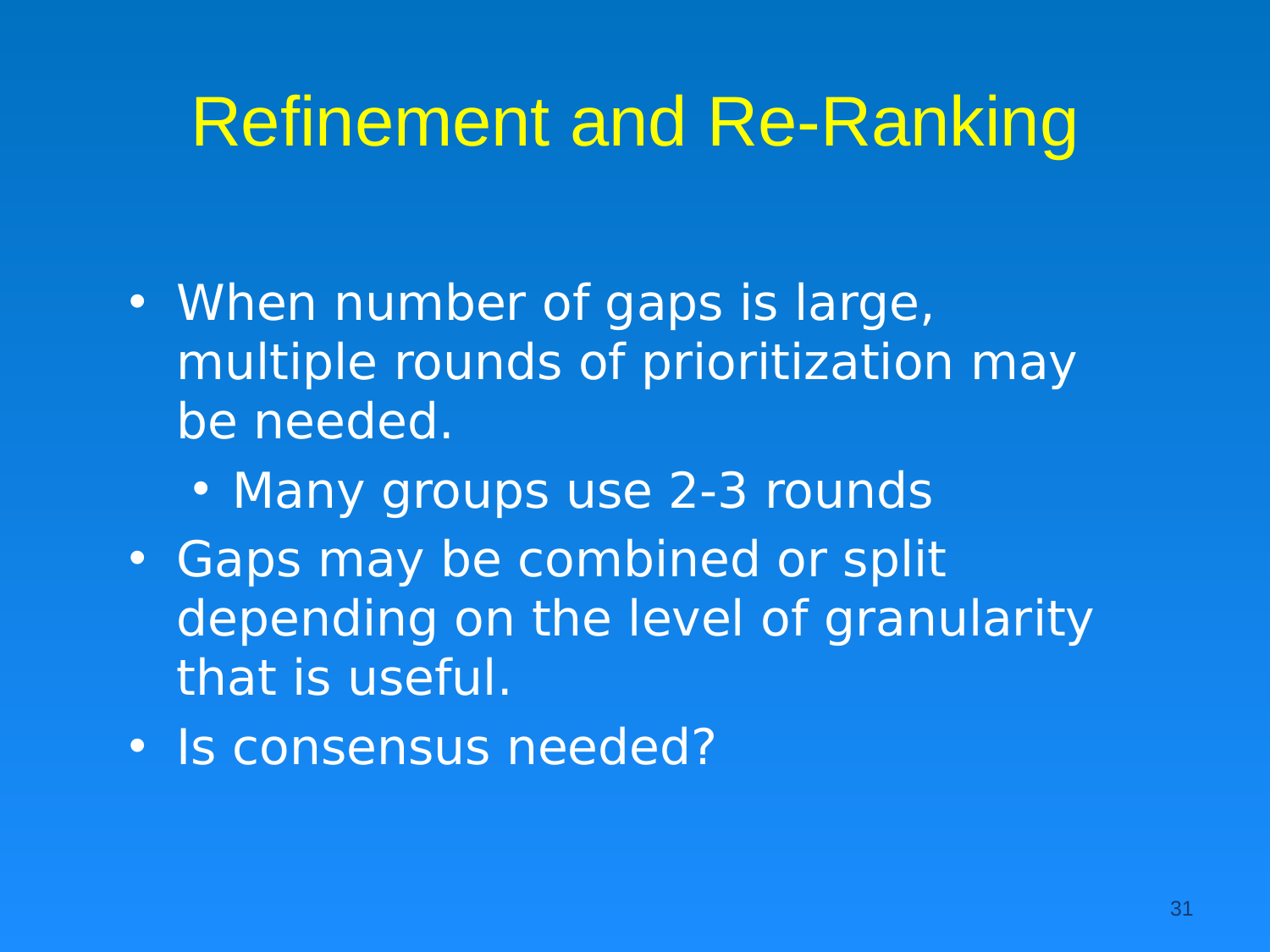

# Refinement and Re-Ranking
When number of gaps is large, multiple rounds of prioritization may be needed.
Many groups use 2-3 rounds
Gaps may be combined or split depending on the level of granularity that is useful.
Is consensus needed?
31